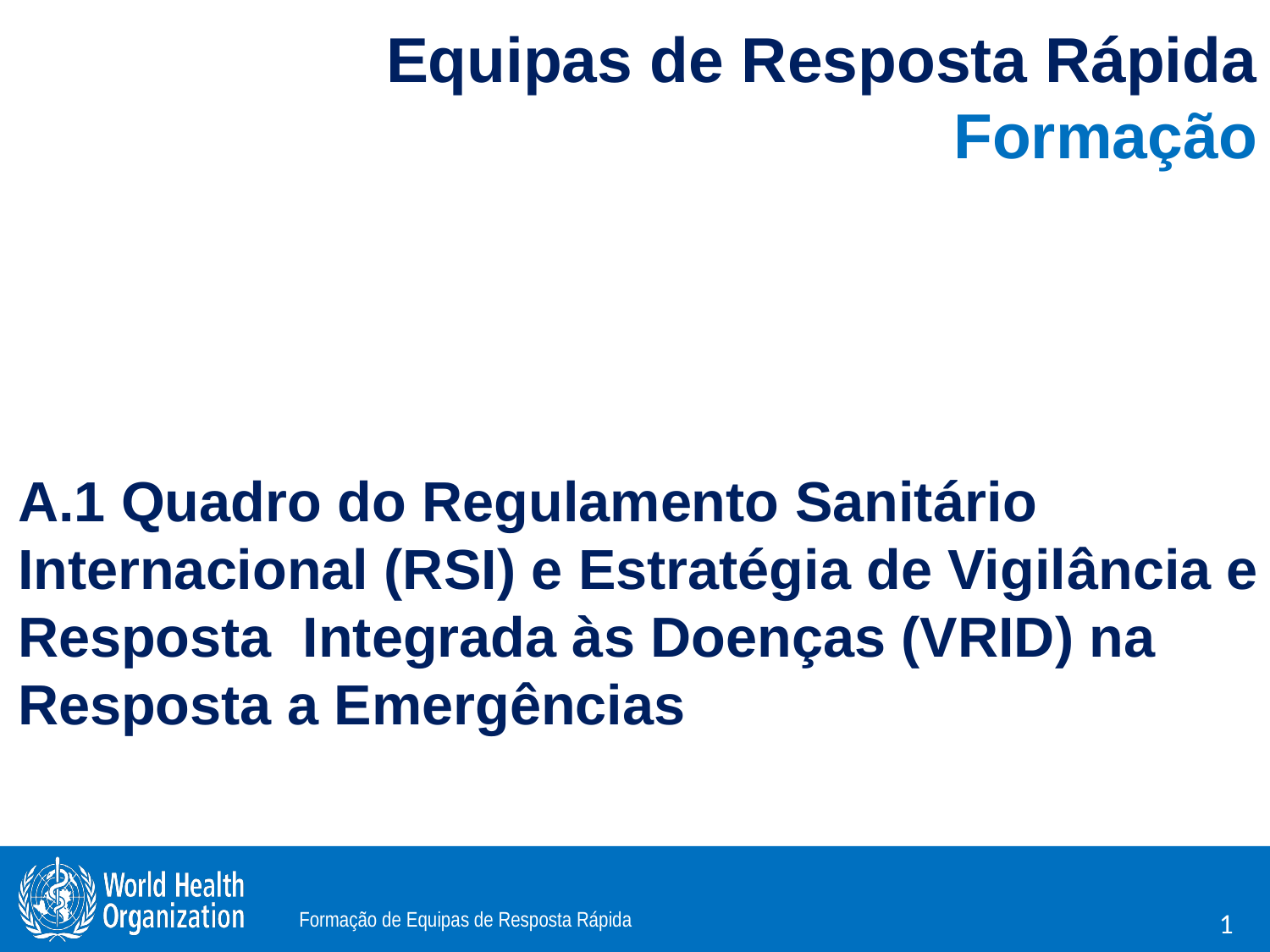

Equipas de Resposta Rápida
Formação

A.1 Quadro do Regulamento Sanitário Internacional (RSI) e Estratégia de Vigilância e Resposta  Integrada às Doenças (VRID) na Resposta a Emergências